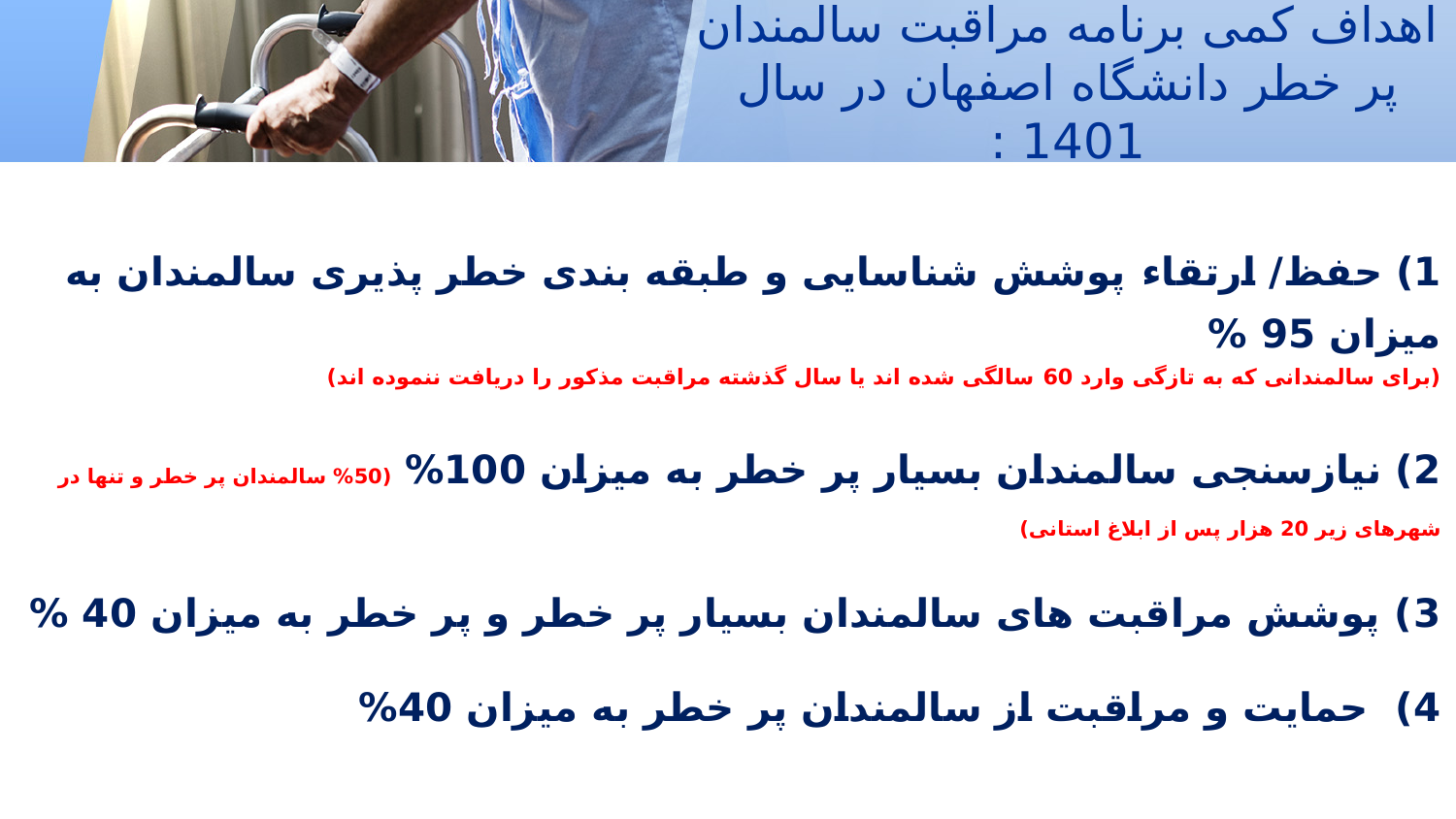

# اهداف کمی برنامه مراقبت سالمندان پر خطر دانشگاه اصفهان در سال 1401 :
1) حفظ/ ارتقاء پوشش شناسایی و طبقه بندی خطر پذیری سالمندان به میزان 95 %
(برای سالمندانی که به تازگی وارد 60 سالگی شده اند یا سال گذشته مراقبت مذکور را دریافت ننموده اند)
2) نیازسنجی سالمندان بسیار پر خطر به میزان 100% (50% سالمندان پر خطر و تنها در شهرهای زیر 20 هزار پس از ابلاغ استانی)
3) پوشش مراقبت های سالمندان بسیار پر خطر و پر خطر به میزان 40 %
4)  حمایت و مراقبت از سالمندان پر خطر به میزان 40%